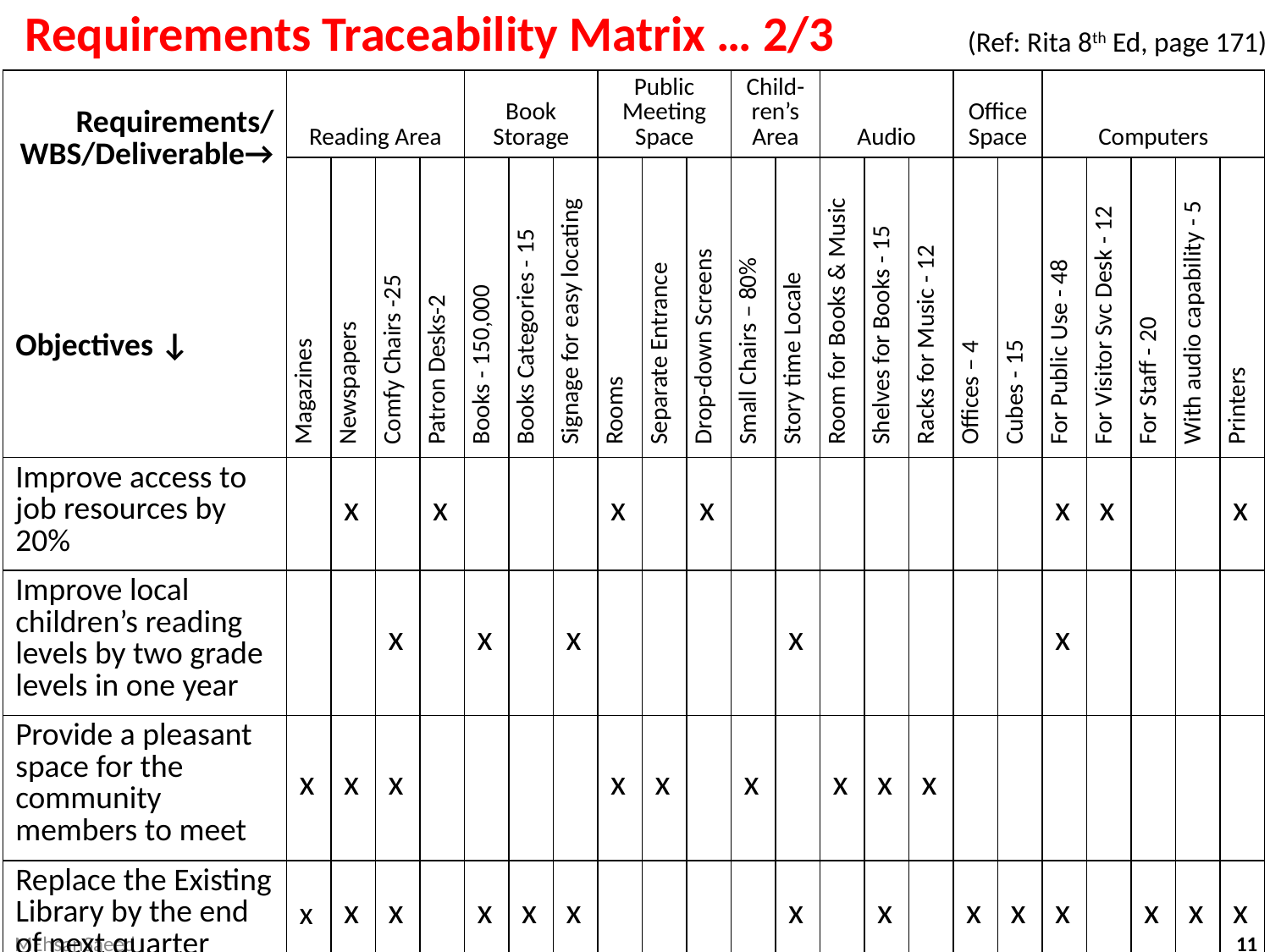

# Requirements Traceability Matrix … 2/3
(Ref: Rita 8th Ed, page 171)
| Requirements/ WBS/Deliverable→ Objectives ↓ | Reading Area |  |  |  | Book Storage |  |  | Public Meeting Space |  |  | Child-ren’s Area |  | Audio |  |  | Office Space |  | Computers |  |  |  |  |
| --- | --- | --- | --- | --- | --- | --- | --- | --- | --- | --- | --- | --- | --- | --- | --- | --- | --- | --- | --- | --- | --- | --- |
|  | Magazines | Newspapers | Comfy Chairs -25 | Patron Desks-2 | Books - 150,000 | Books Categories - 15 | Signage for easy locating | Rooms | Separate Entrance | Drop-down Screens | Small Chairs – 80% | Story time Locale | Room for Books & Music | Shelves for Books - 15 | Racks for Music - 12 | Offices – 4 | Cubes - 15 | For Public Use - 48 | For Visitor Svc Desk - 12 | For Staff - 20 | With audio capability - 5 | Printers |
| Improve access to job resources by 20% |  | x |  | x |  |  |  | x |  | x |  |  |  |  |  |  |  | x | x |  |  | x |
| Improve local children’s reading levels by two grade levels in one year |  |  | x |  | x |  | x |  |  |  |  | x |  |  |  |  |  | x |  |  |  |  |
| Provide a pleasant space for the community members to meet | x | x | x |  |  |  |  | x | x |  | x |  | x | x | x |  |  |  |  |  |  |  |
| Replace the Existing Library by the end of next quarter | x | x | x |  | x | x | x |  |  |  |  | x |  | x |  | x | x | x |  | x | x | x |
MEhsanSaeed
11